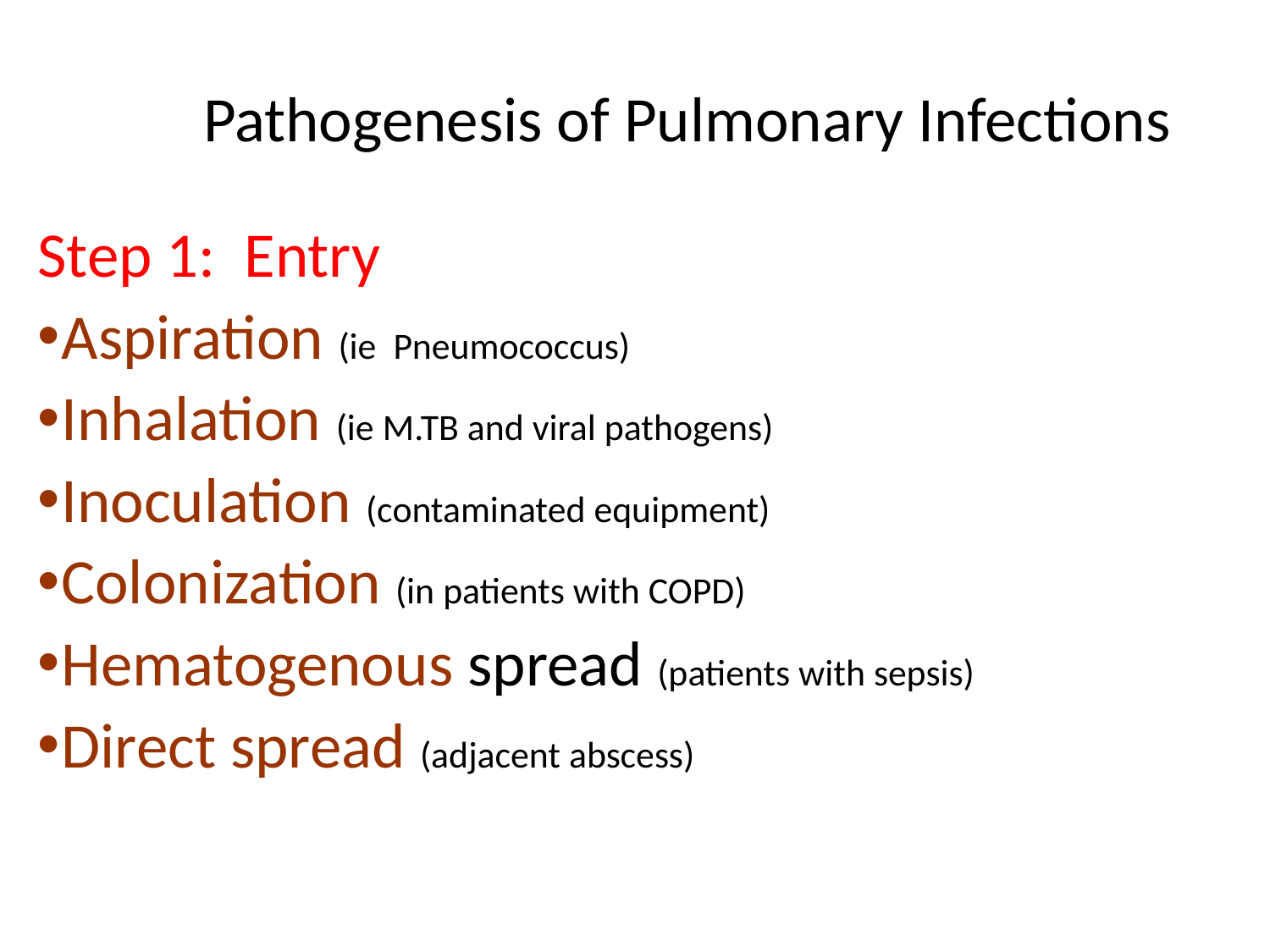

# Pathogenesis of Pulmonary Infections
Step 1:  Entry
Aspiration (ie  Pneumococcus)
Inhalation (ie M.TB and viral pathogens)
Inoculation (contaminated equipment)
Colonization (in patients with COPD)
Hematogenous spread (patients with sepsis)
Direct spread (adjacent abscess)